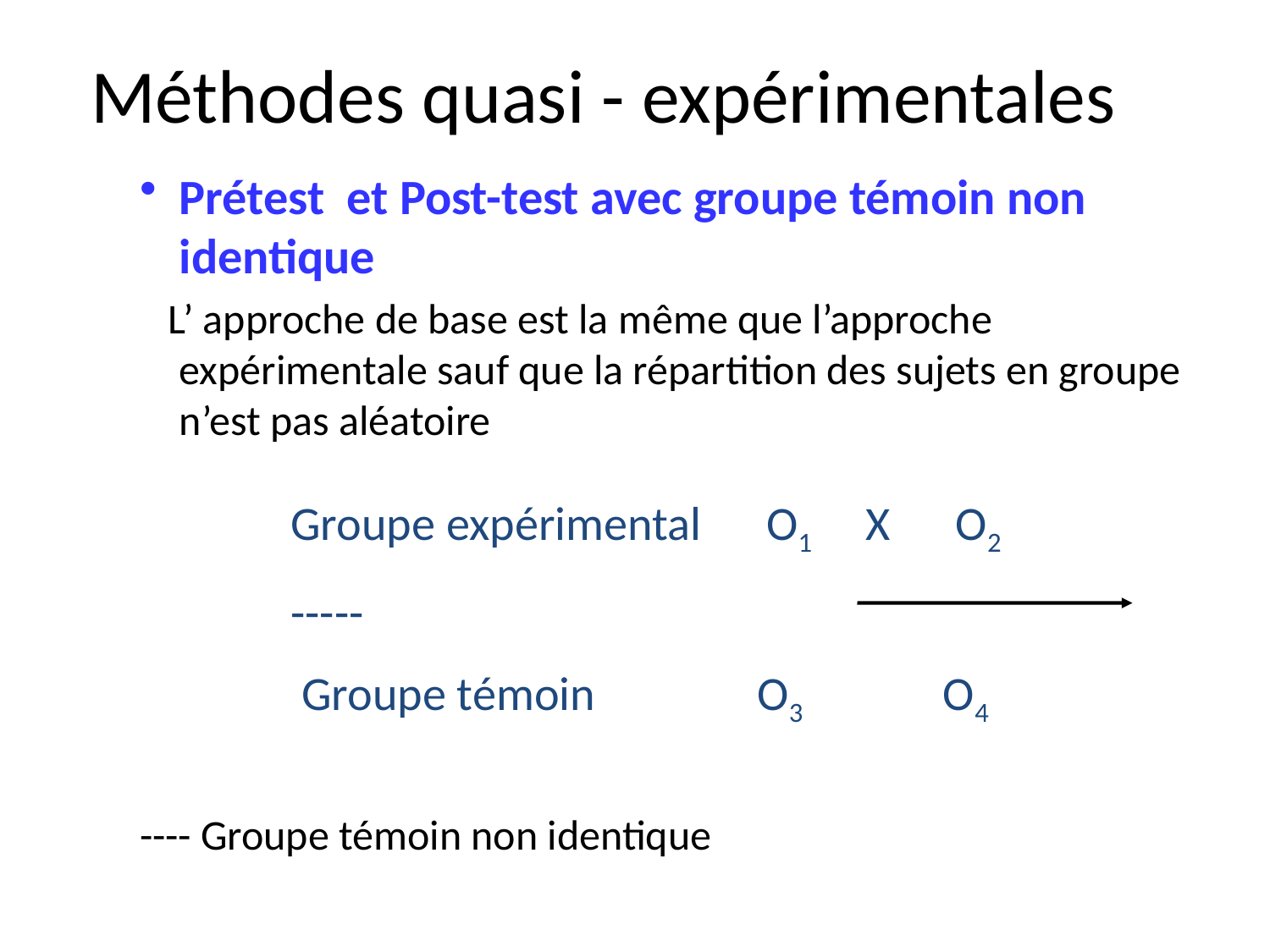

# Méthodes quasi - expérimentales
Prétest  et Post-test avec groupe témoin non identique
   L’ approche de base est la même que l’approche expérimentale sauf que la répartition des sujets en groupe n’est pas aléatoire

---- Groupe témoin non identique
               Groupe expérimental      O1     X      O2
               -----
                Groupe témoin               O3             O4